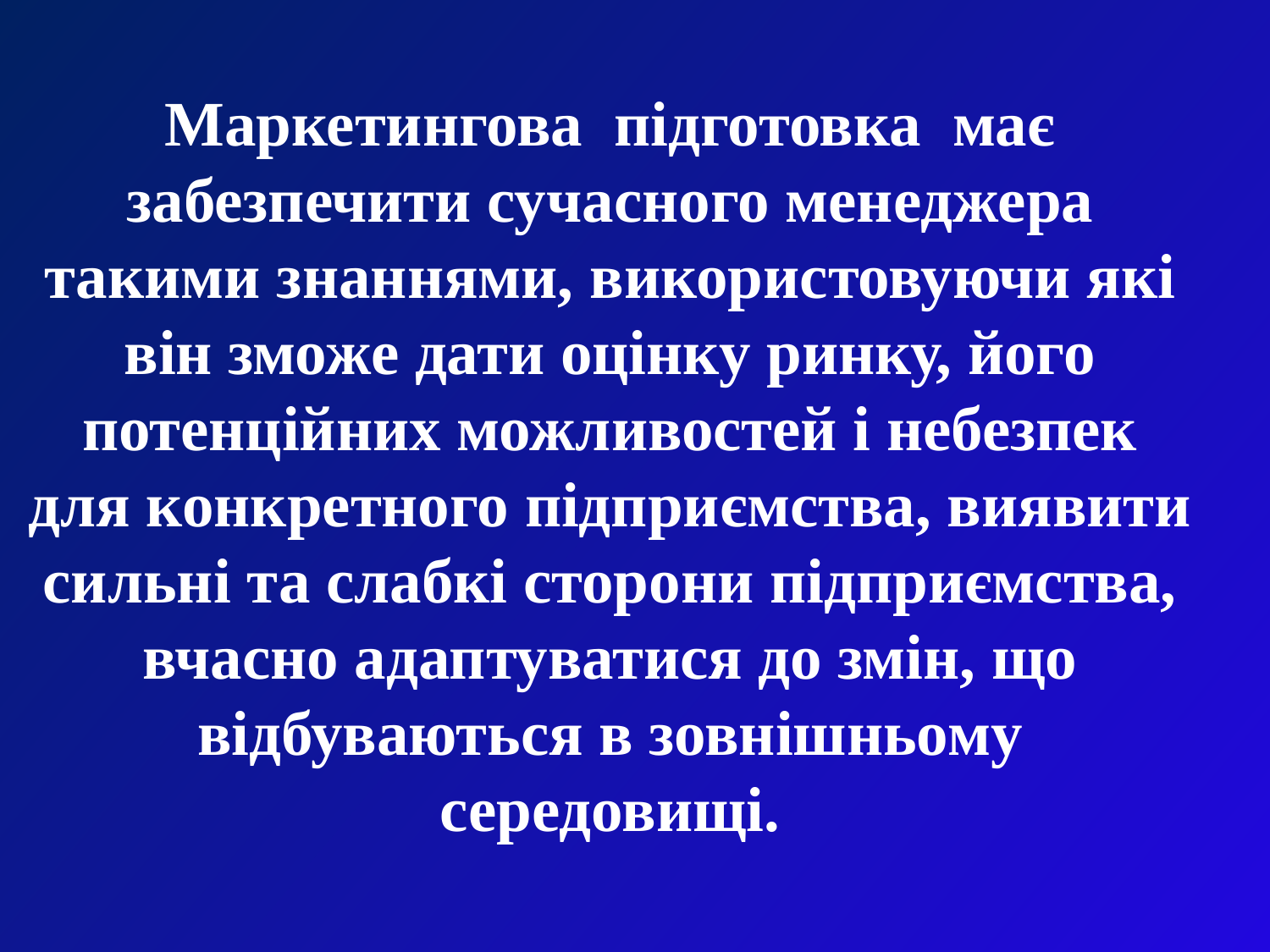

Маркетингова  підготовка  має забезпечити сучасного менеджера такими знаннями, використовуючи які він зможе дати оцінку ринку, його потенційних можливостей і небезпек для конкретного підприємства, виявити сильні та слабкі сторони підприємства, вчасно адаптуватися до змін, що відбуваються в зовнішньому середовищі.